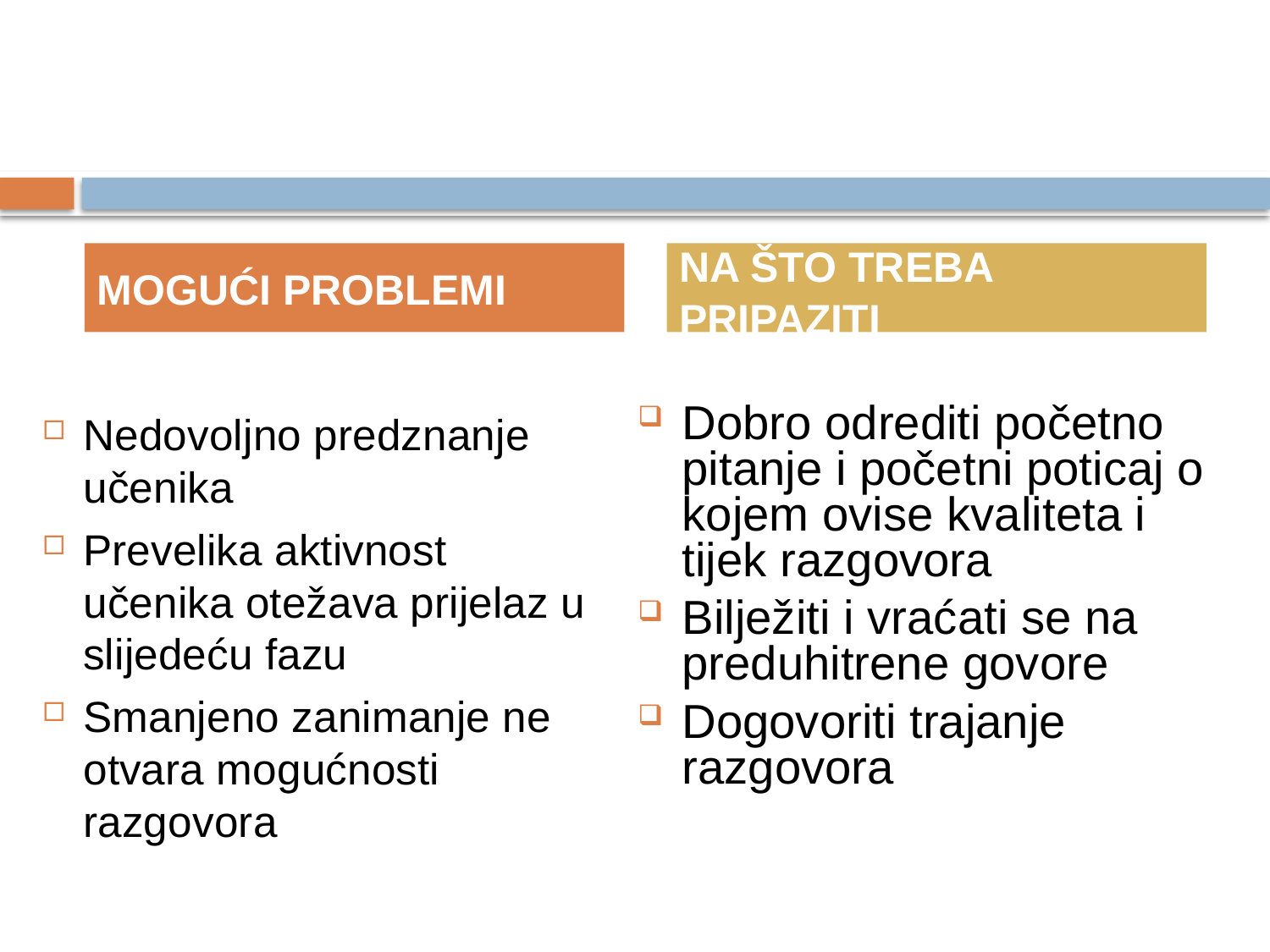

#
MOGUĆI PROBLEMI
NA ŠTO TREBA PRIPAZITI

Nedovoljno predznanje učenika
Prevelika aktivnost učenika otežava prijelaz u slijedeću fazu
Smanjeno zanimanje ne otvara mogućnosti razgovora

Dobro odrediti početno pitanje i početni poticaj o kojem ovise kvaliteta i tijek razgovora
Bilježiti i vraćati se na preduhitrene govore
Dogovoriti trajanje razgovora